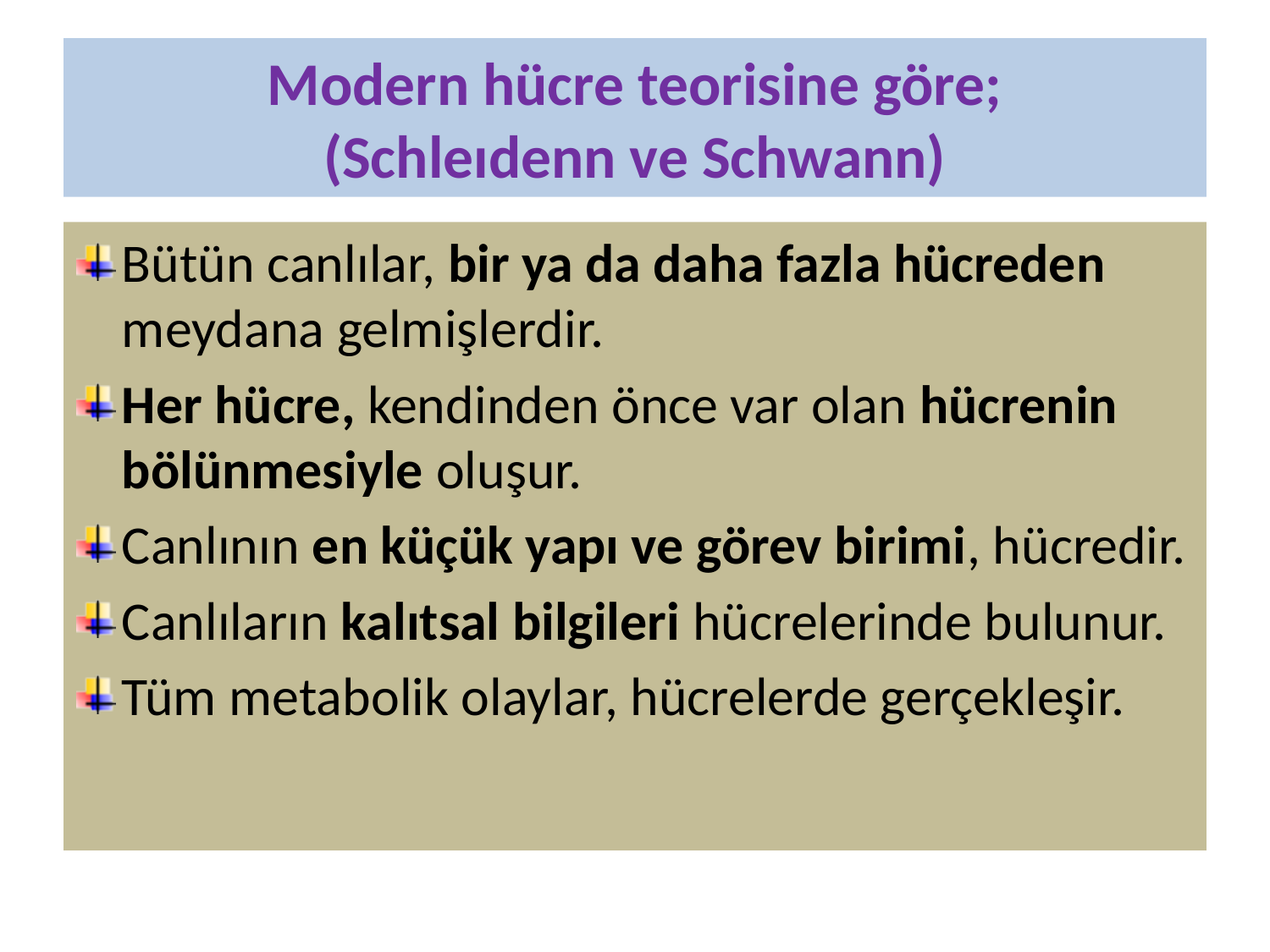

# Modern hücre teorisine göre; (Schleıdenn ve Schwann)
Bütün canlılar, bir ya da daha fazla hücreden meydana gelmişlerdir.
Her hücre, kendinden önce var olan hücrenin bölünmesiyle oluşur.
Canlının en küçük yapı ve görev birimi, hücredir.
Canlıların kalıtsal bilgileri hücrelerinde bulunur.
Tüm metabolik olaylar, hücrelerde gerçekleşir.